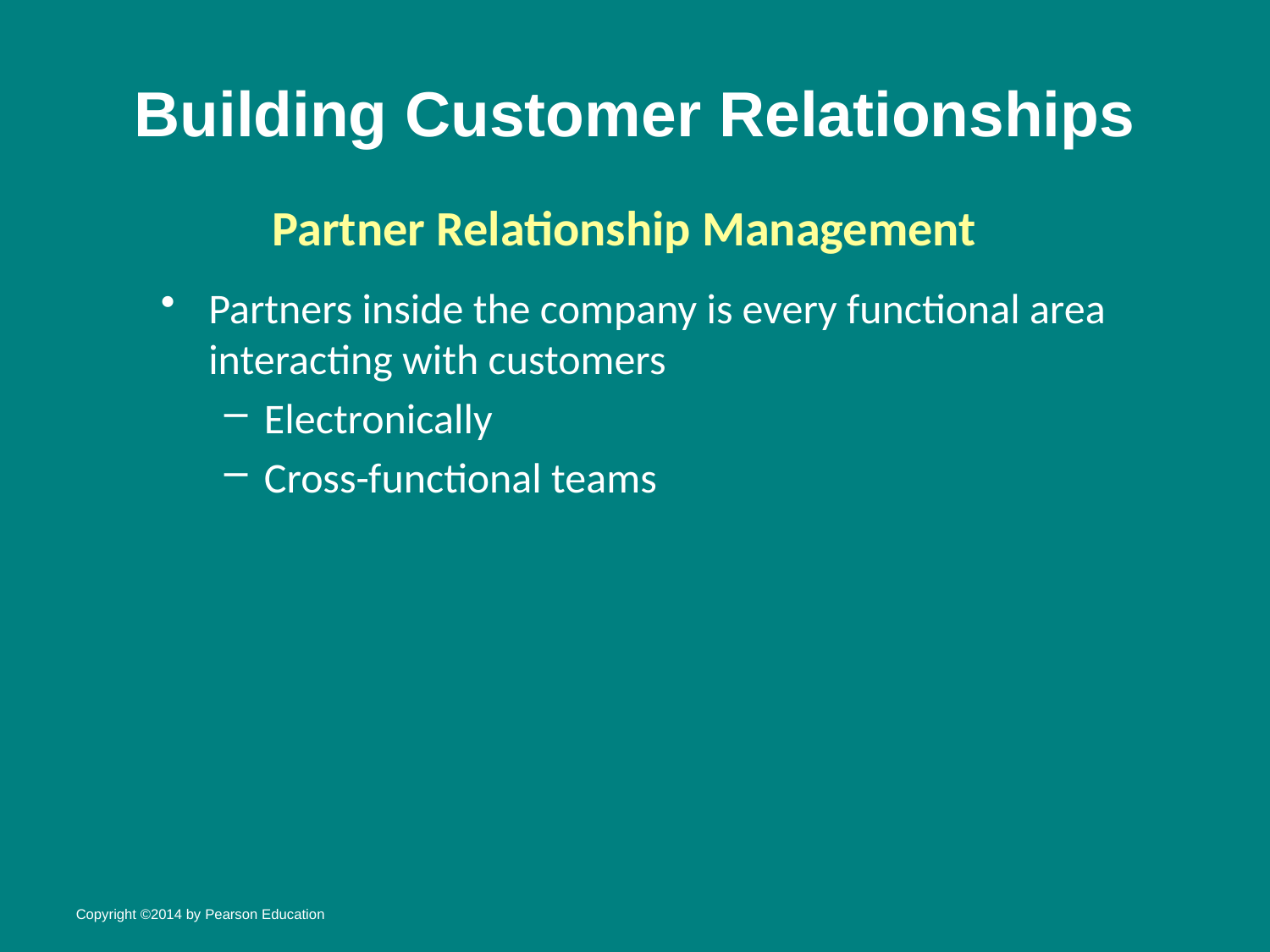

# Building Customer Relationships
Partner Relationship Management

Partners inside the company is every functional area interacting with customers
Electronically
Cross-functional teams

Copyright ©2014 by Pearson Education